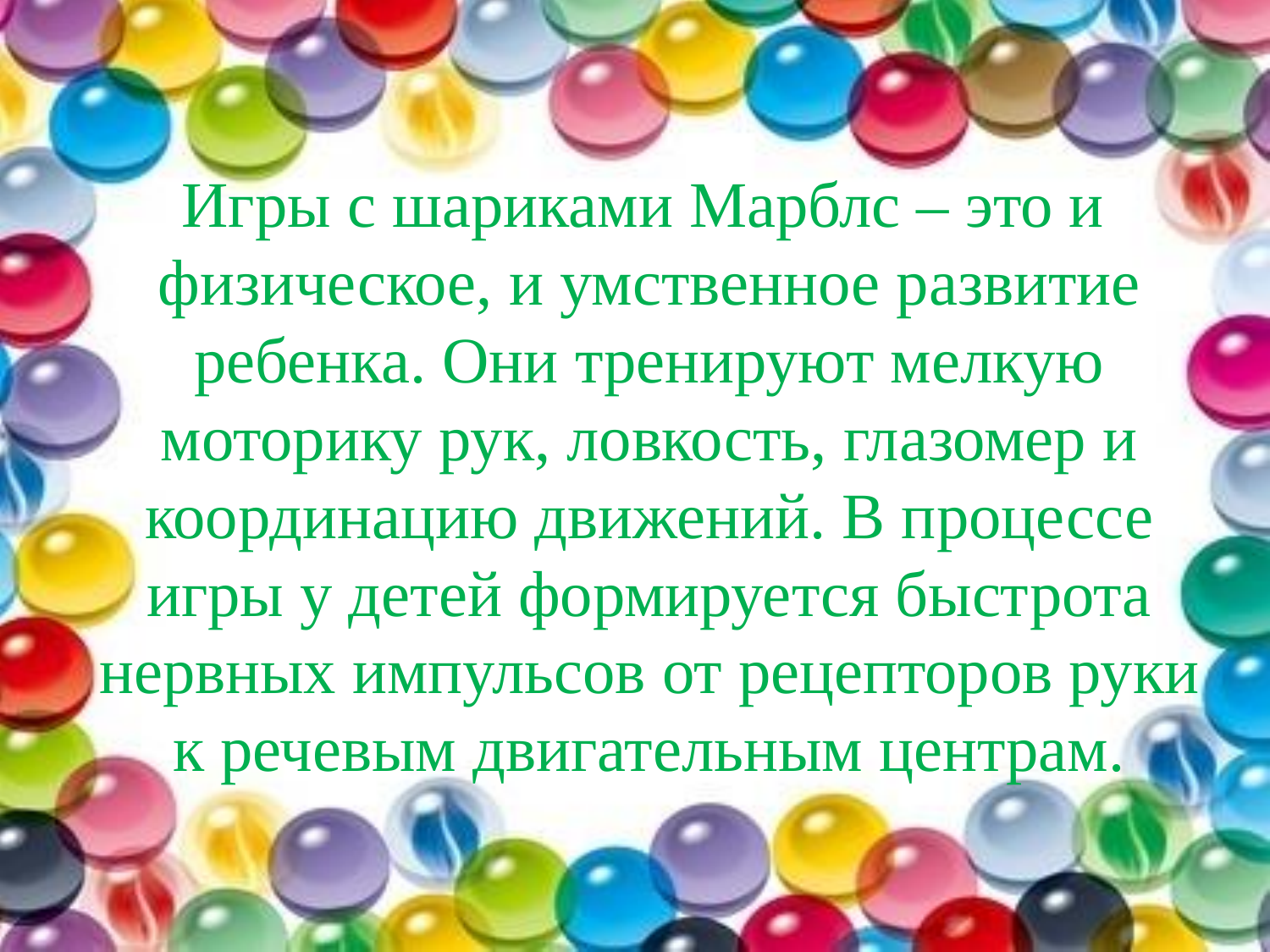

Игры с шариками Марблс – это и физическое, и умственное развитие ребенка. Они тренируют мелкую моторику рук, ловкость, глазомер и координацию движений. В процессе игры у детей формируется быстрота нервных импульсов от рецепторов руки к речевым двигательным центрам.